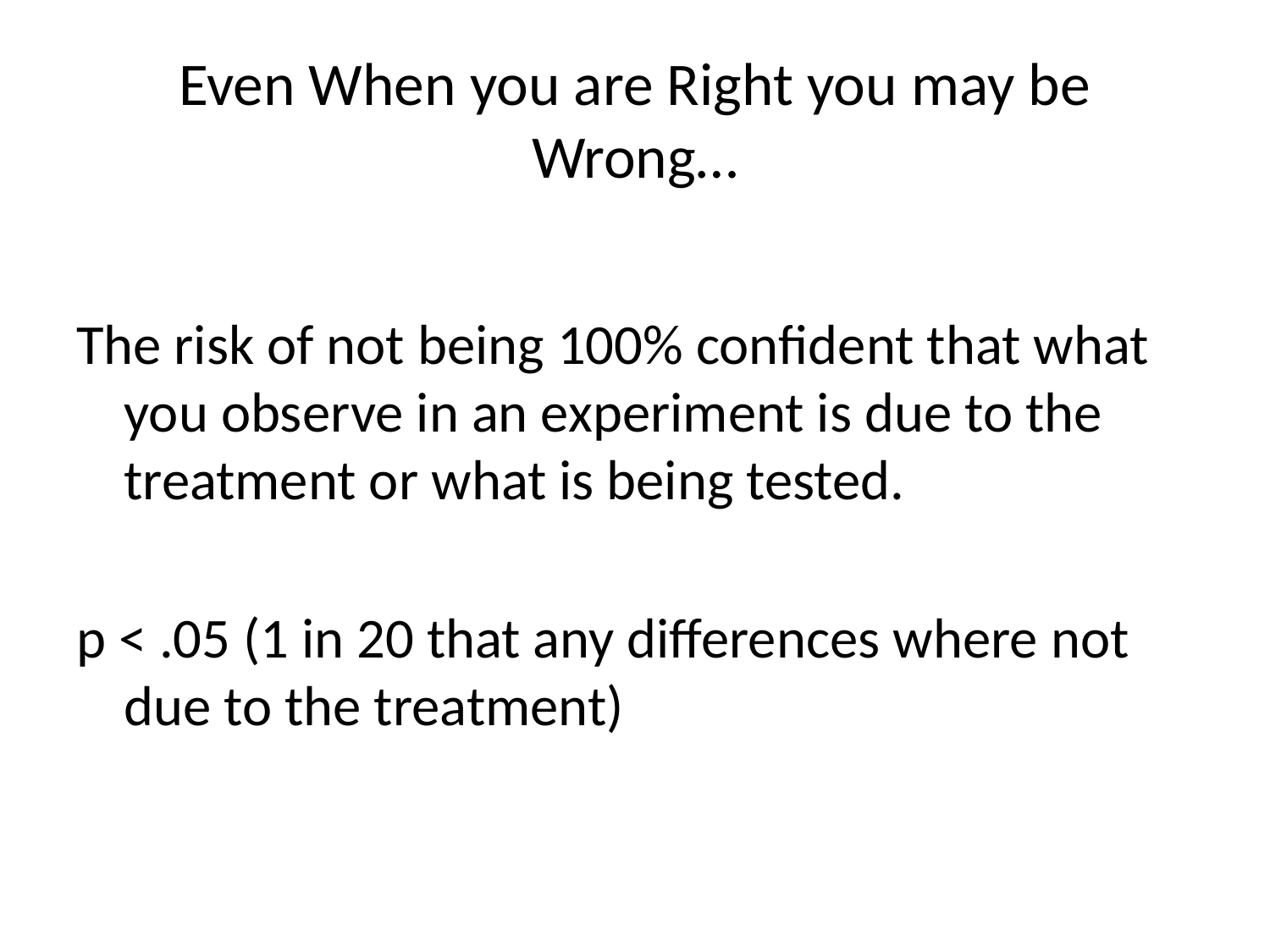

# Even When you are Right you may be Wrong…

The risk of not being 100% confident that what you observe in an experiment is due to the treatment or what is being tested.

p < .05 (1 in 20 that any differences where not due to the treatment)